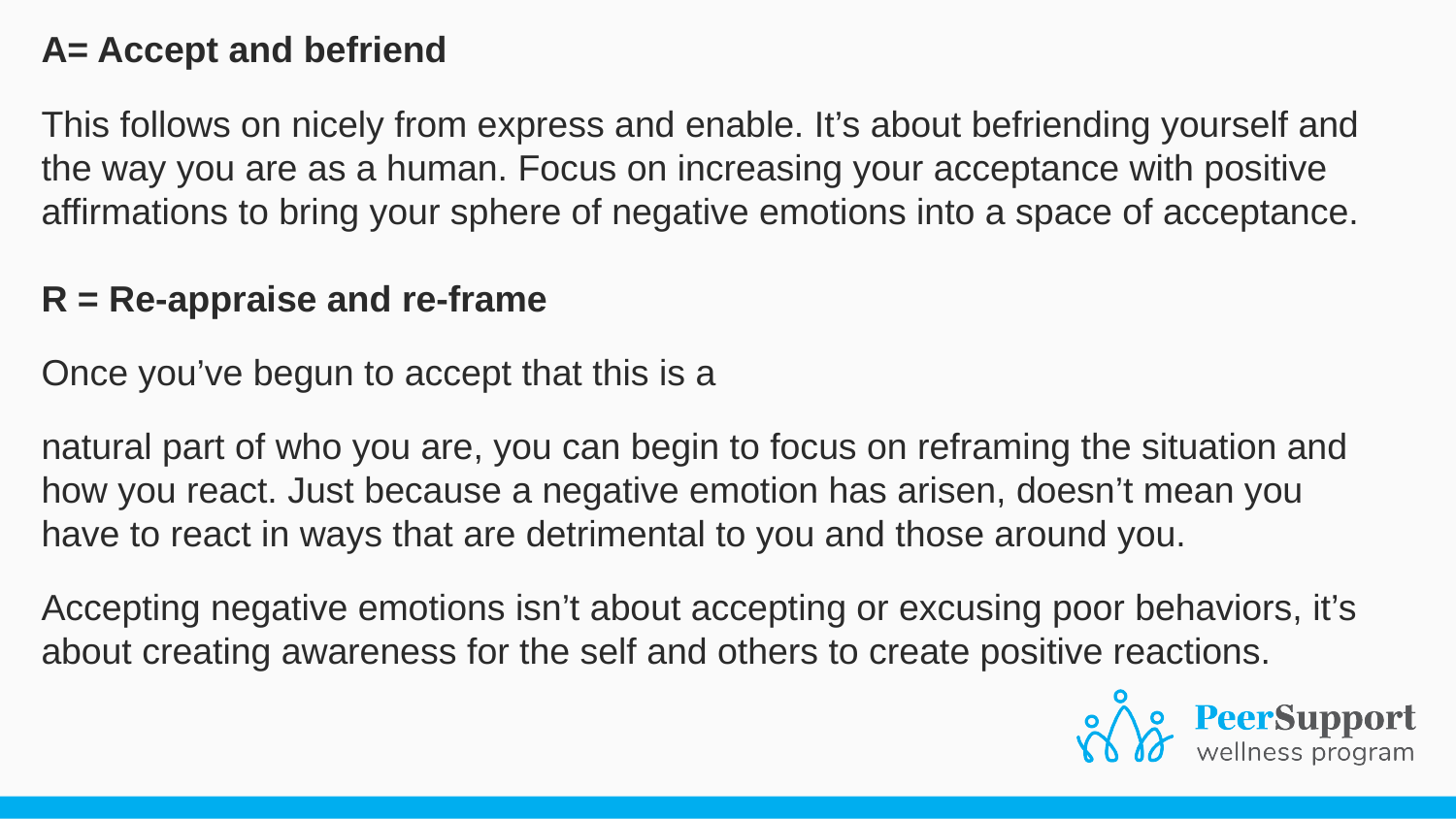

A= Accept and befriend
This follows on nicely from express and enable. It’s about befriending yourself and the way you are as a human. Focus on increasing your acceptance with positive affirmations to bring your sphere of negative emotions into a space of acceptance.

R = Re-appraise and re-frame
Once you’ve begun to accept that this is a
natural part of who you are, you can begin to focus on reframing the situation and how you react. Just because a negative emotion has arisen, doesn’t mean you have to react in ways that are detrimental to you and those around you.
Accepting negative emotions isn’t about accepting or excusing poor behaviors, it’s about creating awareness for the self and others to create positive reactions.